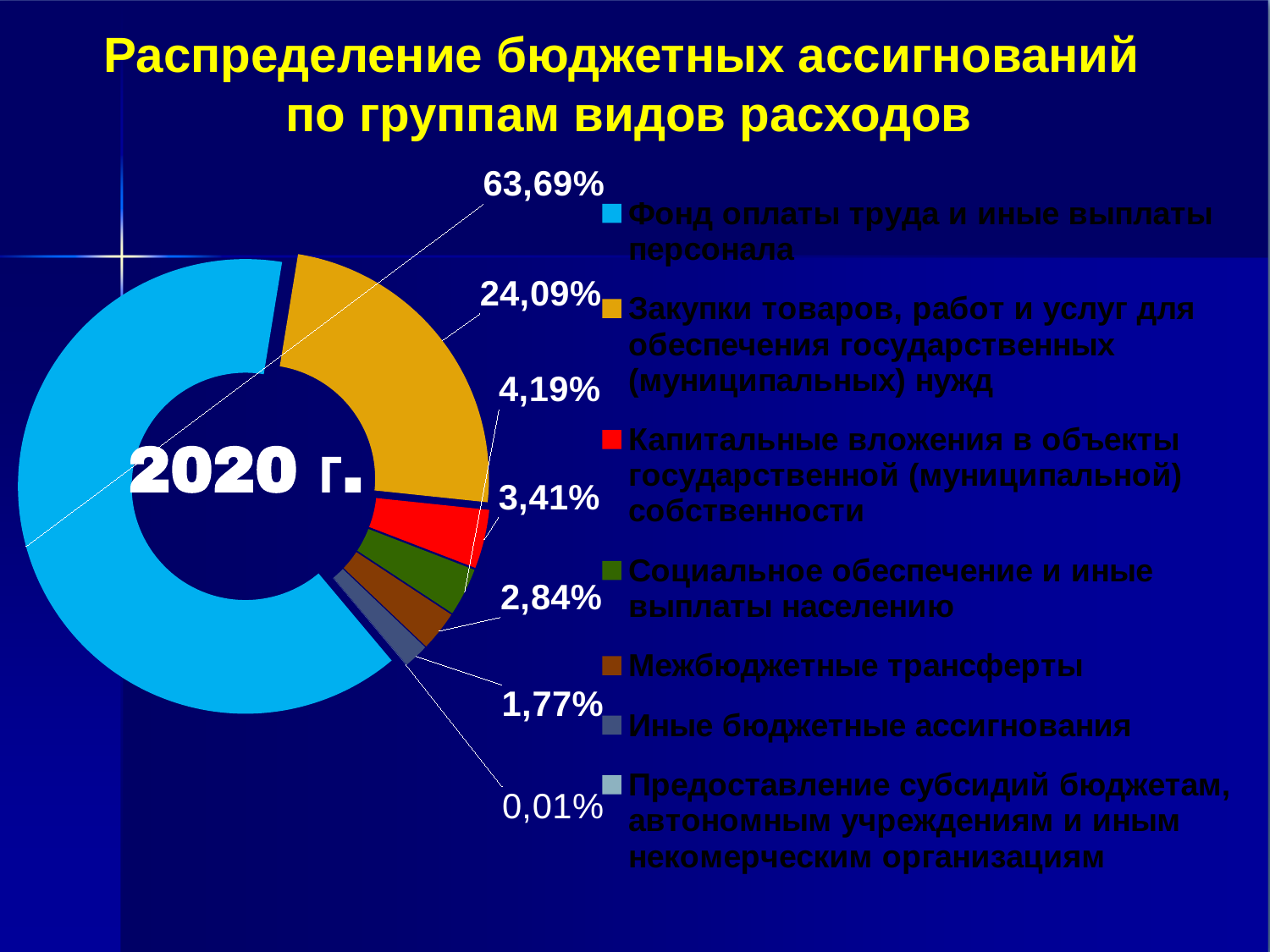

Распределение бюджетных ассигнований
по группам видов расходов

### Chart

| Category | Продажи |
|---|---|
| Фонд оплаты труда и иные выплаты персонала | 351522.3 |
| Закупки товаров, работ и услуг для обеспечения государственных (муниципальных) нужд | 132964.8 |
| Капитальные вложения в объекты государственной (муниципальной) собственности | 23107.3 |
| Социальное обеспечение и иные выплаты населению | 18837.7 |
| Межбюджетные трансферты  | 15697.7 |
| Иные бюджетные ассигнования | 9766.5 |
| Предоставление субсидий бюджетам, автономным учреждениям и иным некомерческим организациям | 35.0 |